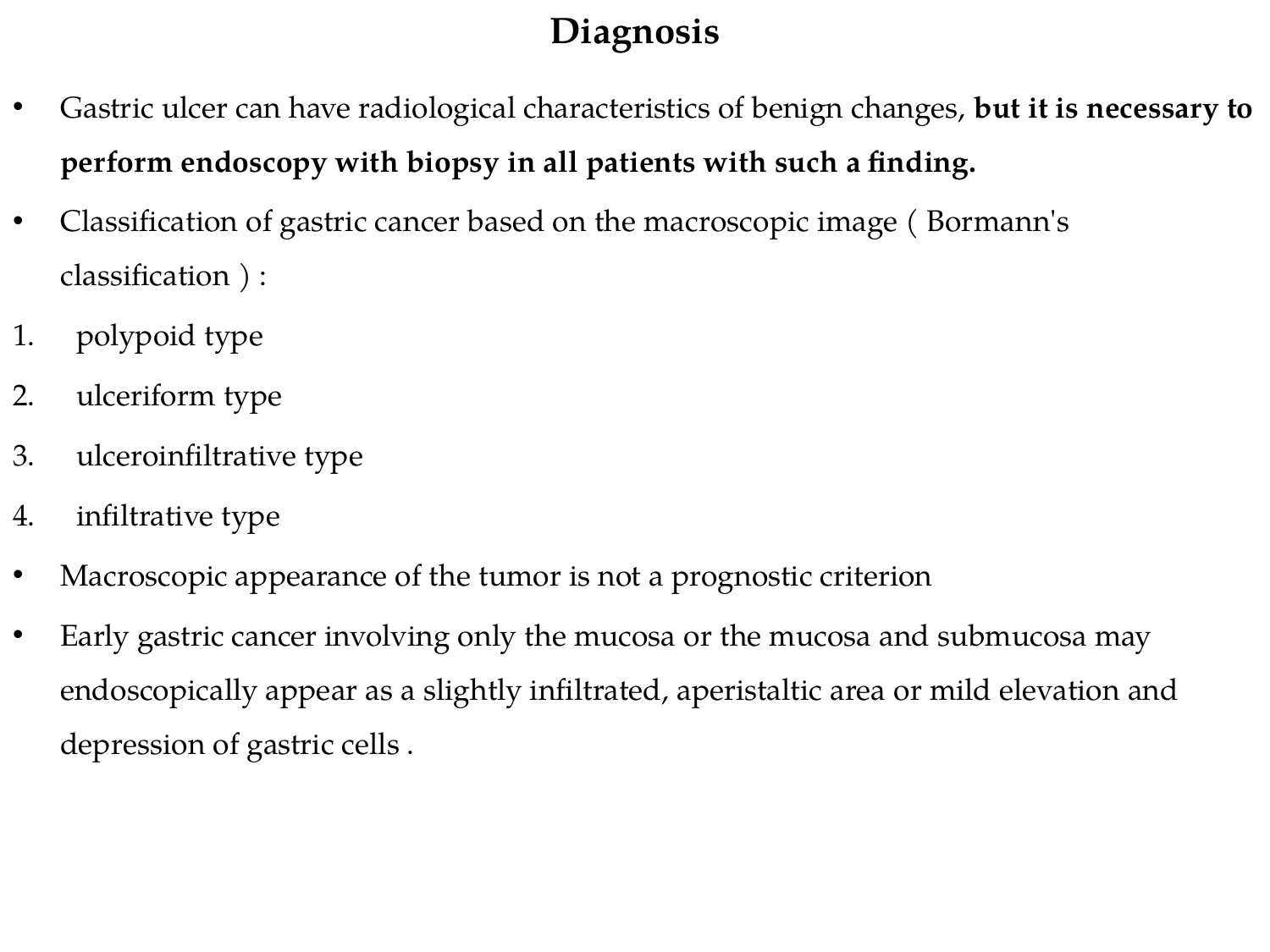

# Diagnosis
Gastric ulcer can have radiological characteristics of benign changes, but it is necessary to perform endoscopy with biopsy in all patients with such a finding.
Classification of gastric cancer based on the macroscopic image ( Bormann's classification ) :
polypoid type
ulceriform type
ulceroinfiltrative type
infiltrative type
Macroscopic appearance of the tumor is not a prognostic criterion
Early gastric cancer involving only the mucosa or the mucosa and submucosa may endoscopically appear as a slightly infiltrated, aperistaltic area or mild elevation and depression of gastric cells .